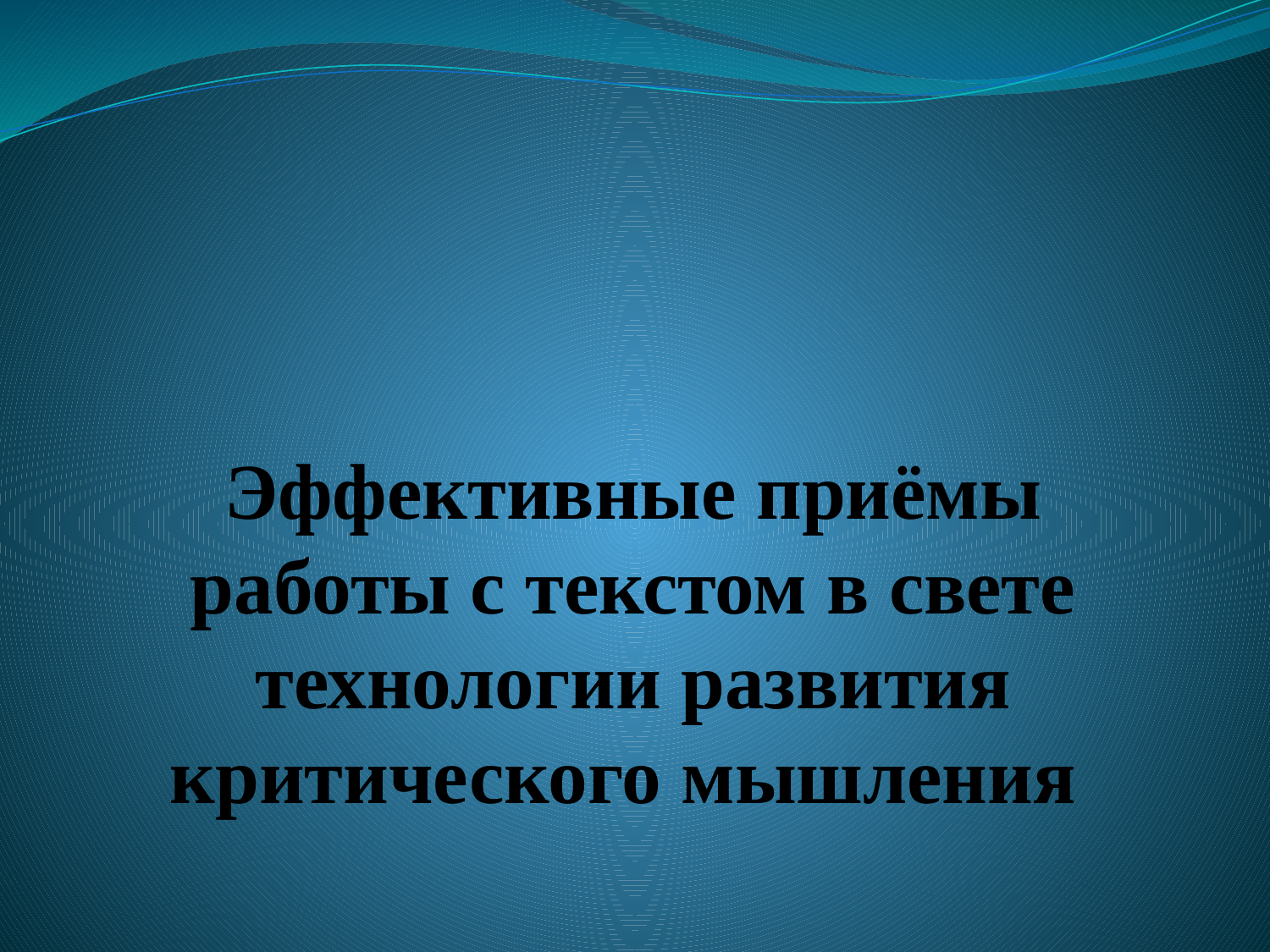

# Эффективные приёмы работы с текстом в свете технологии развития критического мышления